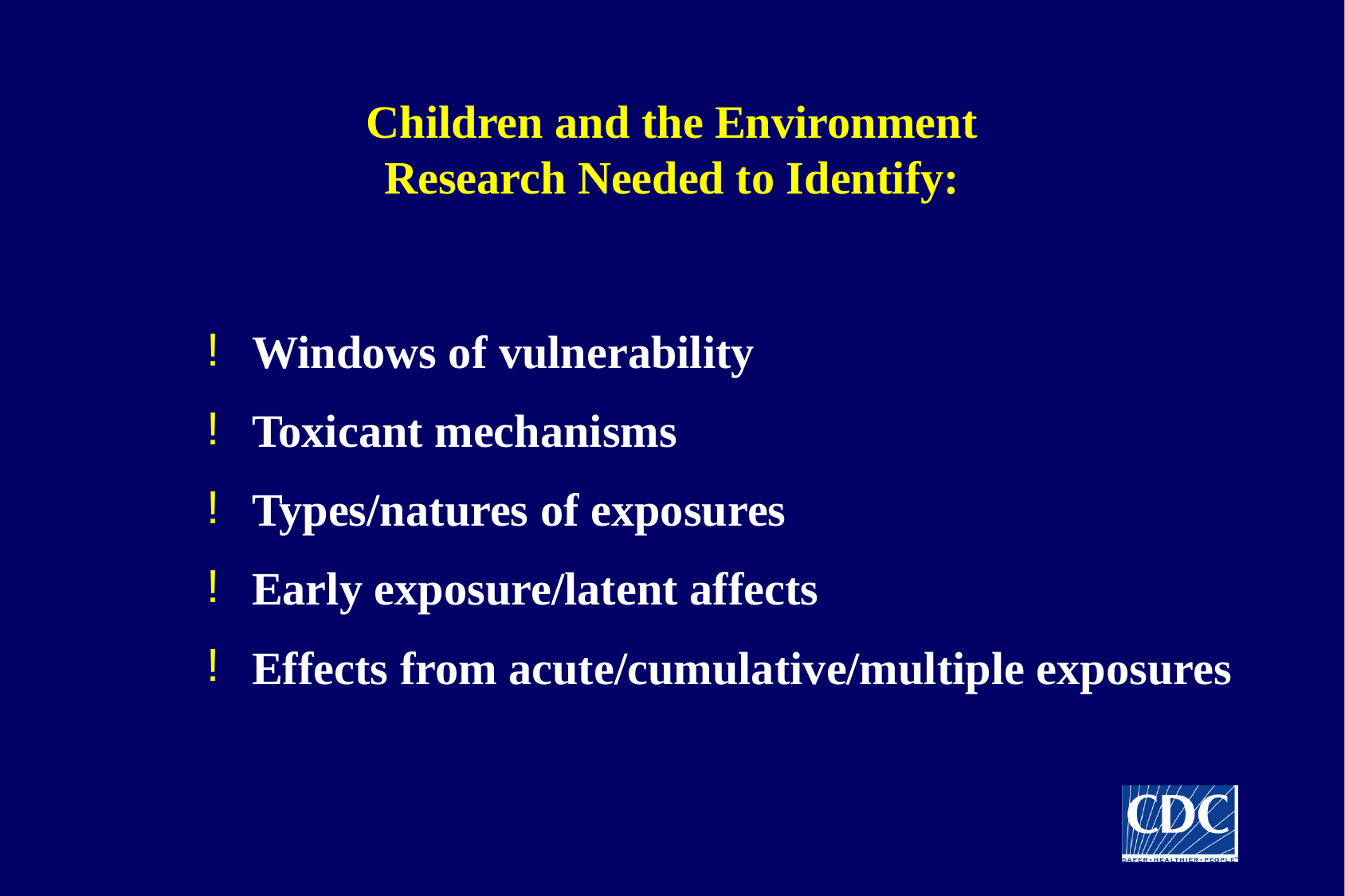

# Children and the Environment Research Needed to Identify:
Windows of vulnerability
Toxicant mechanisms
Types/natures of exposures
Early exposure/latent affects
Effects from acute/cumulative/multiple exposures